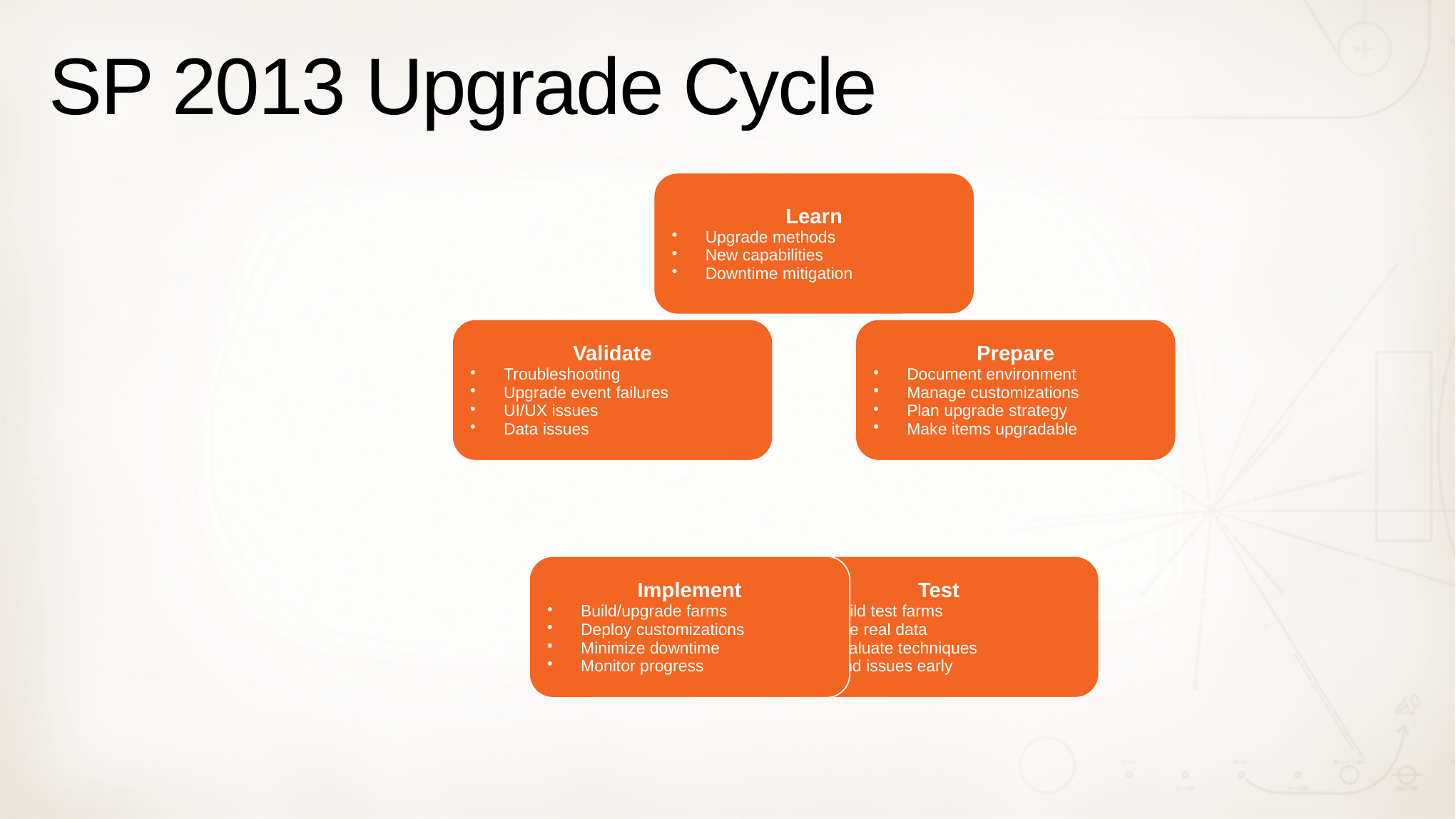

# SP 2013 Upgrade Cycle
Learn
Prepare
Test
Implement
Validate
Upgrade methods
Document environment
Build test farms
Build/upgrade farms
Troubleshooting
Downtime mitigation
Manage customizations
Plan upgrade strategy
Make items upgradable
Use real data
Evaluate techniques
Find issues early
Deploy customizations
Minimize downtime
Monitor progress
UI/UX issues
Data issues
New capabilities
Upgrade event failures